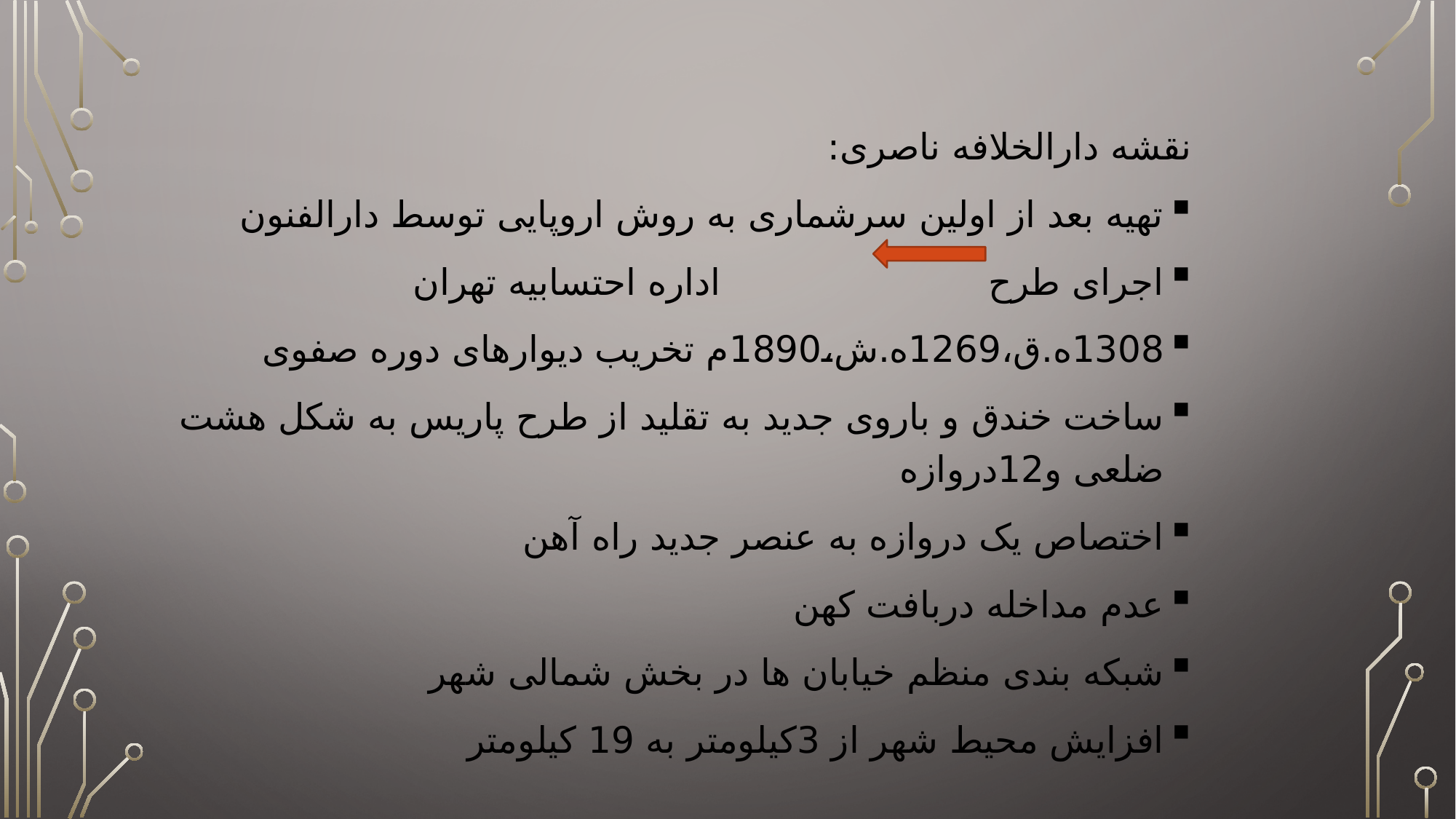

نقشه دارالخلافه ناصری:
تهیه بعد از اولین سرشماری به روش اروپایی توسط دارالفنون
اجرای طرح                       اداره احتسابیه تهران
1308ه.ق،1269ه.ش،1890م تخریب دیوارهای دوره صفوی
ساخت خندق و باروی جدید به تقلید از طرح پاریس به شکل هشت ضلعی و12دروازه
اختصاص یک دروازه به عنصر جدید راه آهن
عدم مداخله دربافت کهن
شبکه بندی منظم خیابان ها در بخش شمالی شهر
افزایش محیط شهر از 3کیلومتر به 19 کیلومتر